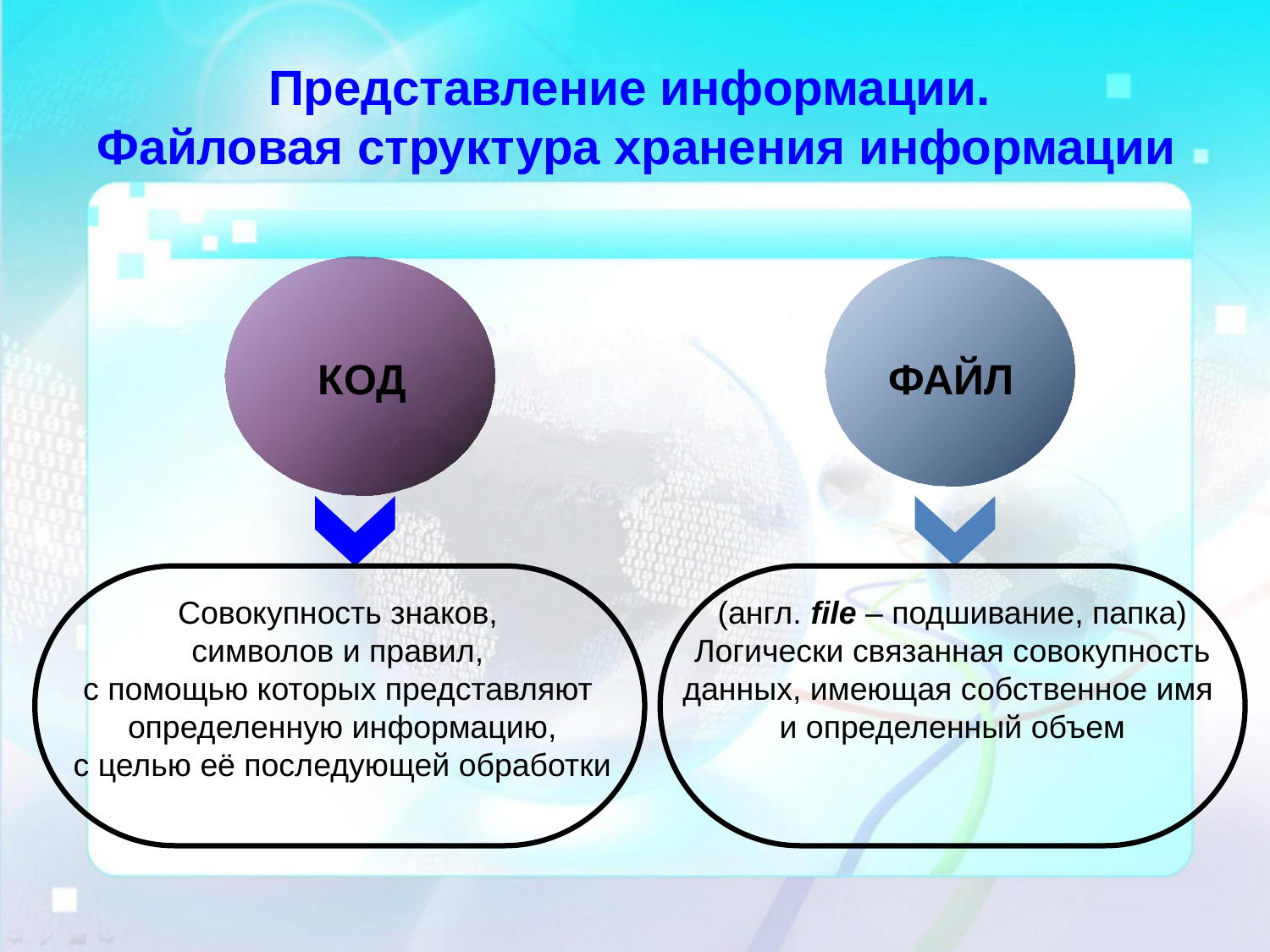

# Представление информации. Файловая структура хранения информации

КОД
ФАЙЛ

Совокупность знаков,
символов и правил,
с помощью которых представляют
определенную информацию,
с целью её последующей обработки
(англ. file – подшивание, папка)
Логически связанная совокупность данных, имеющая собственное имя
и определенный объем